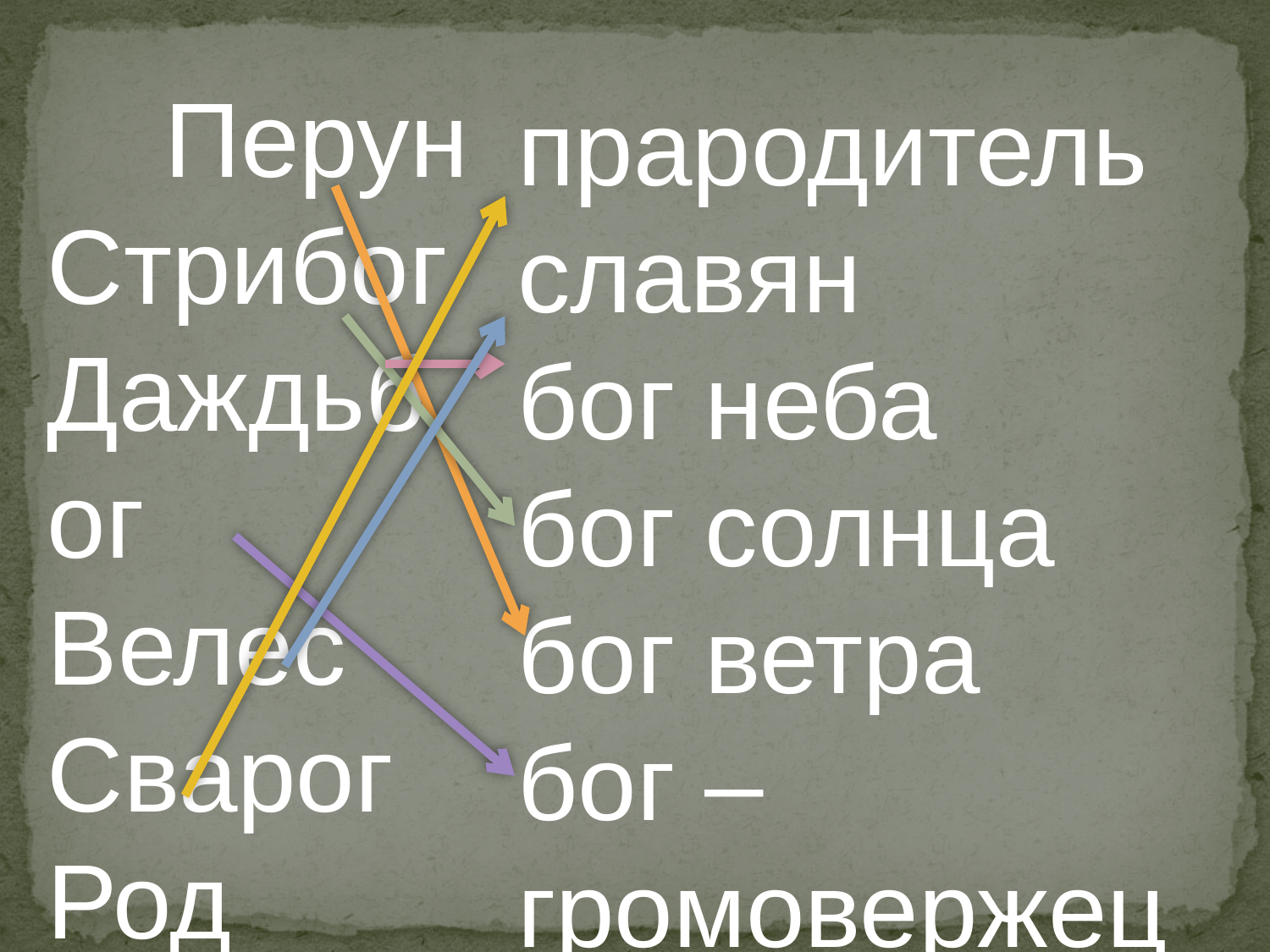

Перун
Стрибог
Даждьбог
Велес
Сварог
Род

прародитель славян
бог неба
бог солнца
бог ветра
бог – громовержец
покровитель скота